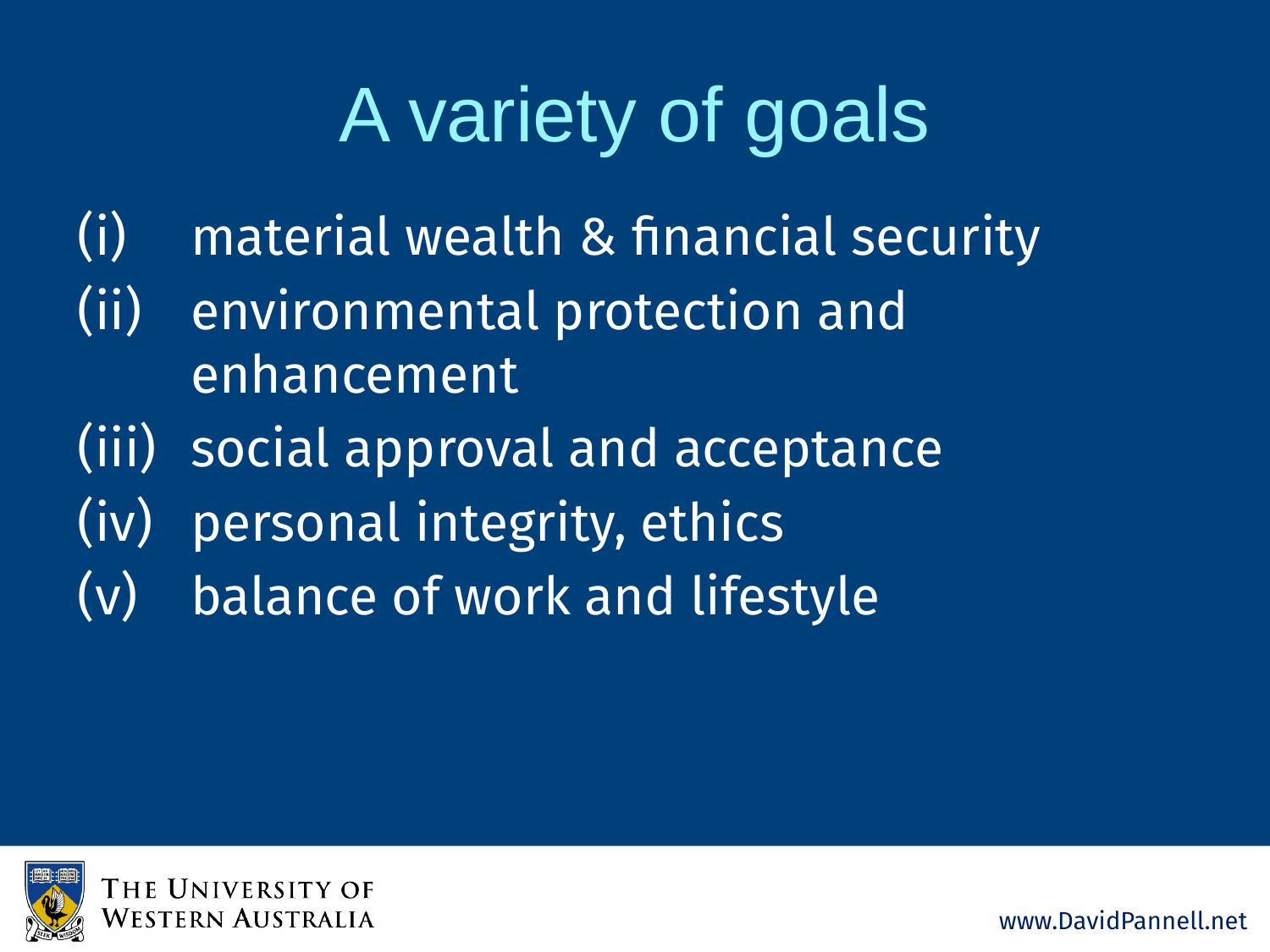

# A variety of goals
(i) 	material wealth & financial security
(ii) 	environmental protection and enhancement
(iii)	social approval and acceptance
(iv)	personal integrity, ethics
(v) 	balance of work and lifestyle